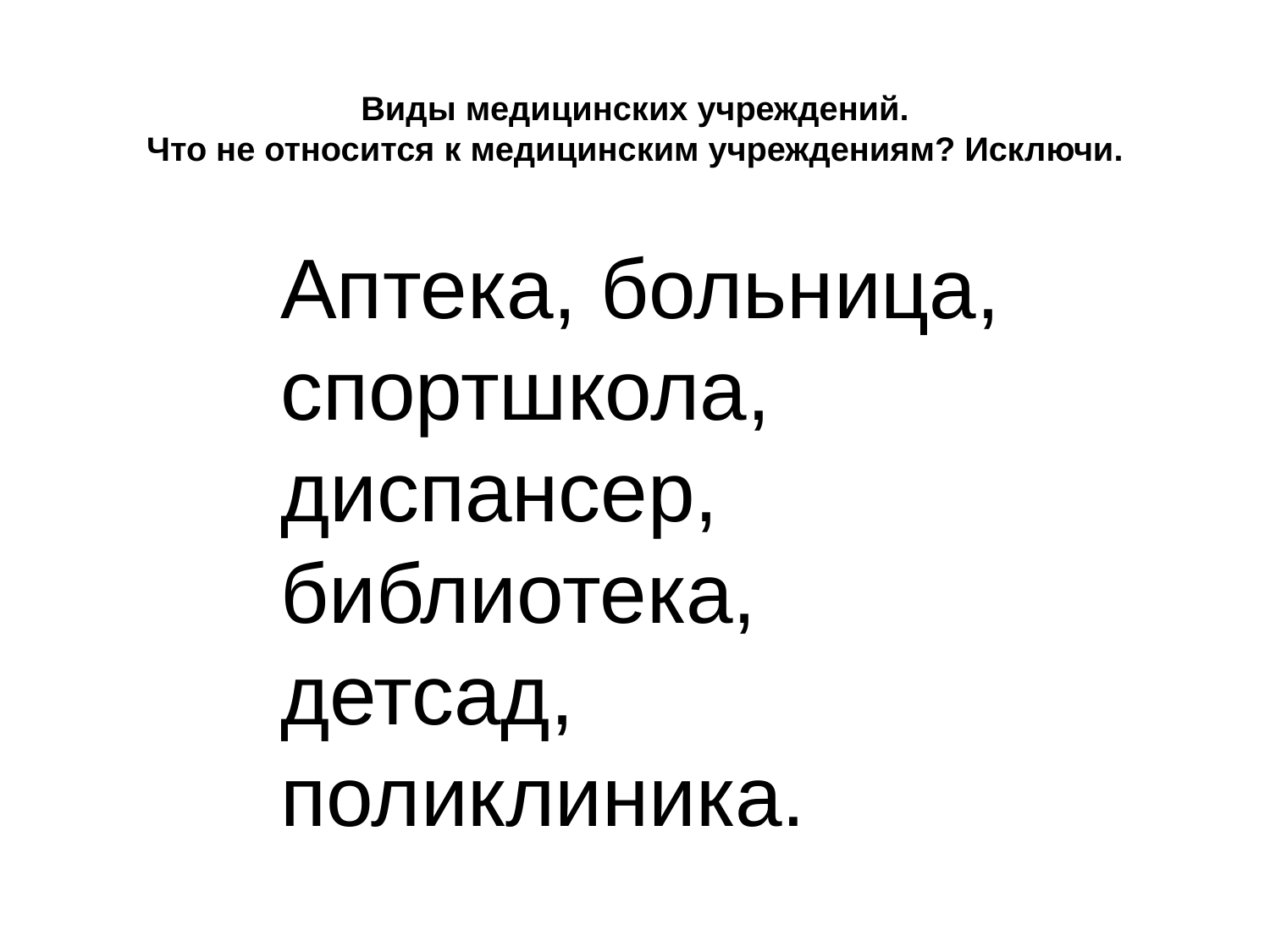

# Виды медицинских учреждений. Что не относится к медицинским учреждениям? Исключи.
Аптека, больница, спортшкола, диспансер, библиотека, детсад, поликлиника.